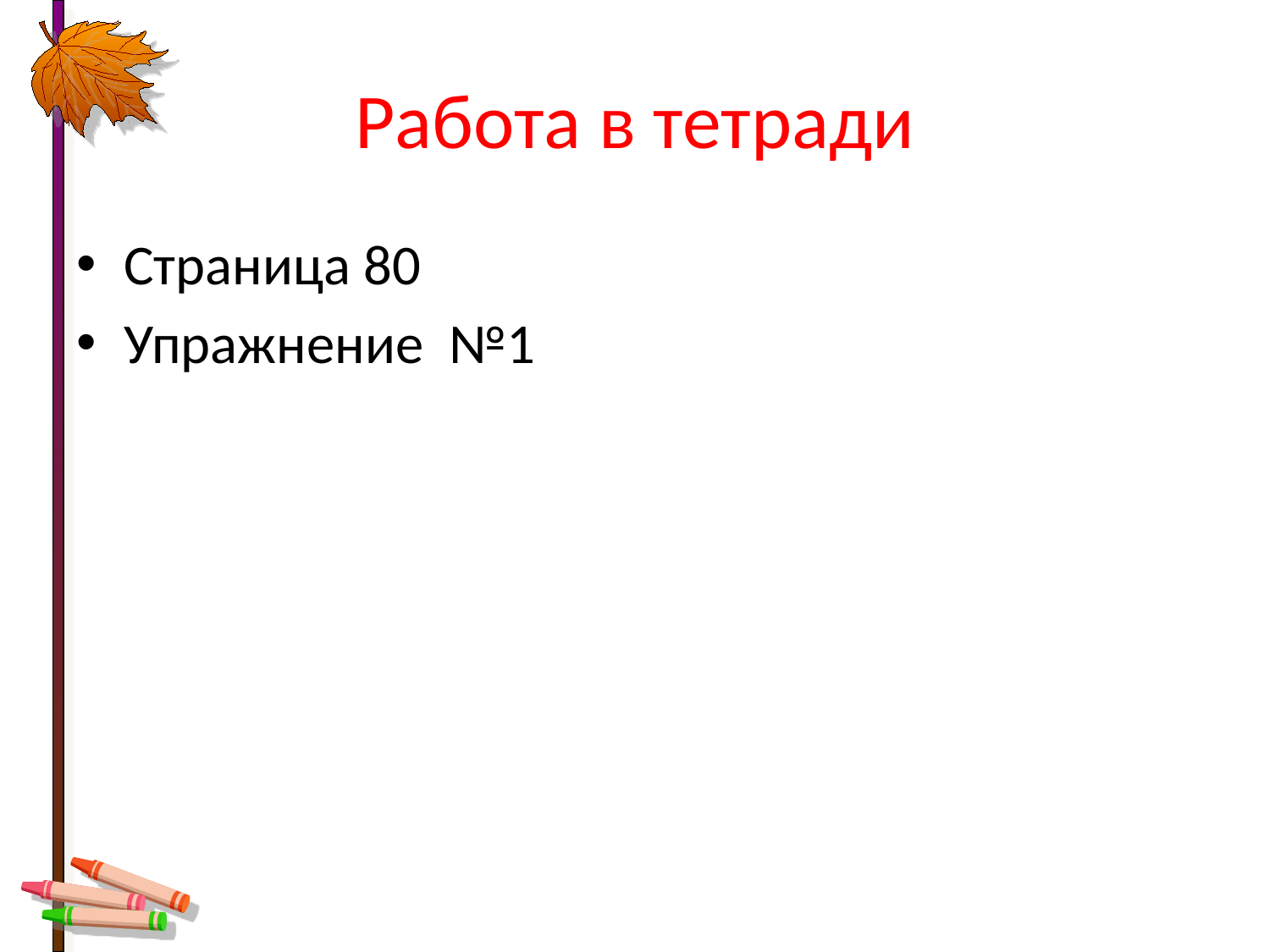

# Работа в тетради
Страница 80
Упражнение  №1